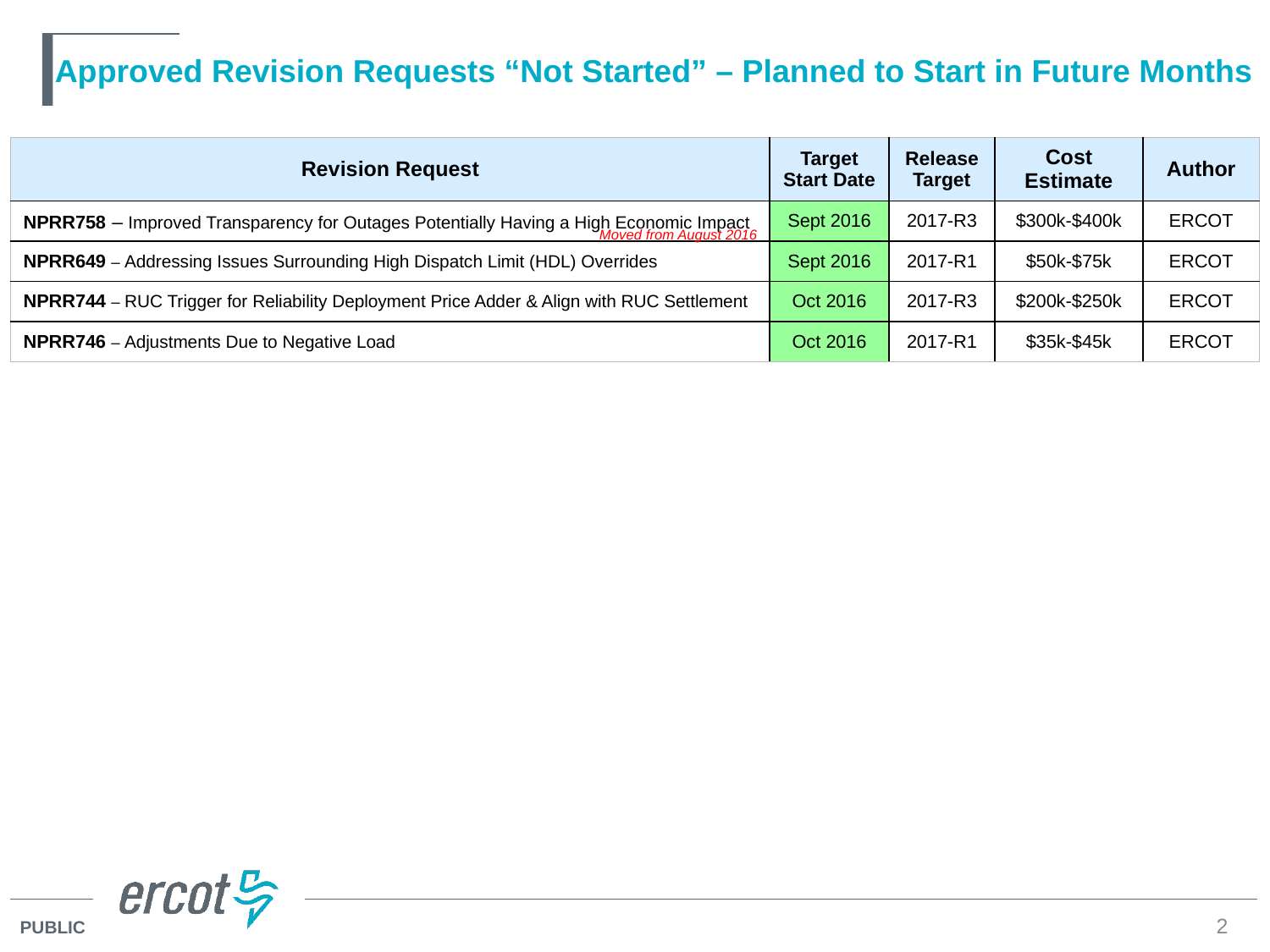

# Approved Revision Requests “Not Started” – Planned to Start in Future Months
| Revision Request | Target Start Date | Release Target | Cost Estimate | Author |
| --- | --- | --- | --- | --- |
| NPRR758 – Improved Transparency for Outages Potentially Having a High Economic Impact | Sept 2016 | 2017-R3 | $300k-$400k | ERCOT |
| NPRR649 – Addressing Issues Surrounding High Dispatch Limit (HDL) Overrides | Sept 2016 | 2017-R1 | $50k-$75k | ERCOT |
| NPRR744 – RUC Trigger for Reliability Deployment Price Adder & Align with RUC Settlement | Oct 2016 | 2017-R3 | $200k-$250k | ERCOT |
| NPRR746 – Adjustments Due to Negative Load | Oct 2016 | 2017-R1 | $35k-$45k | ERCOT |
Moved from August 2016
2